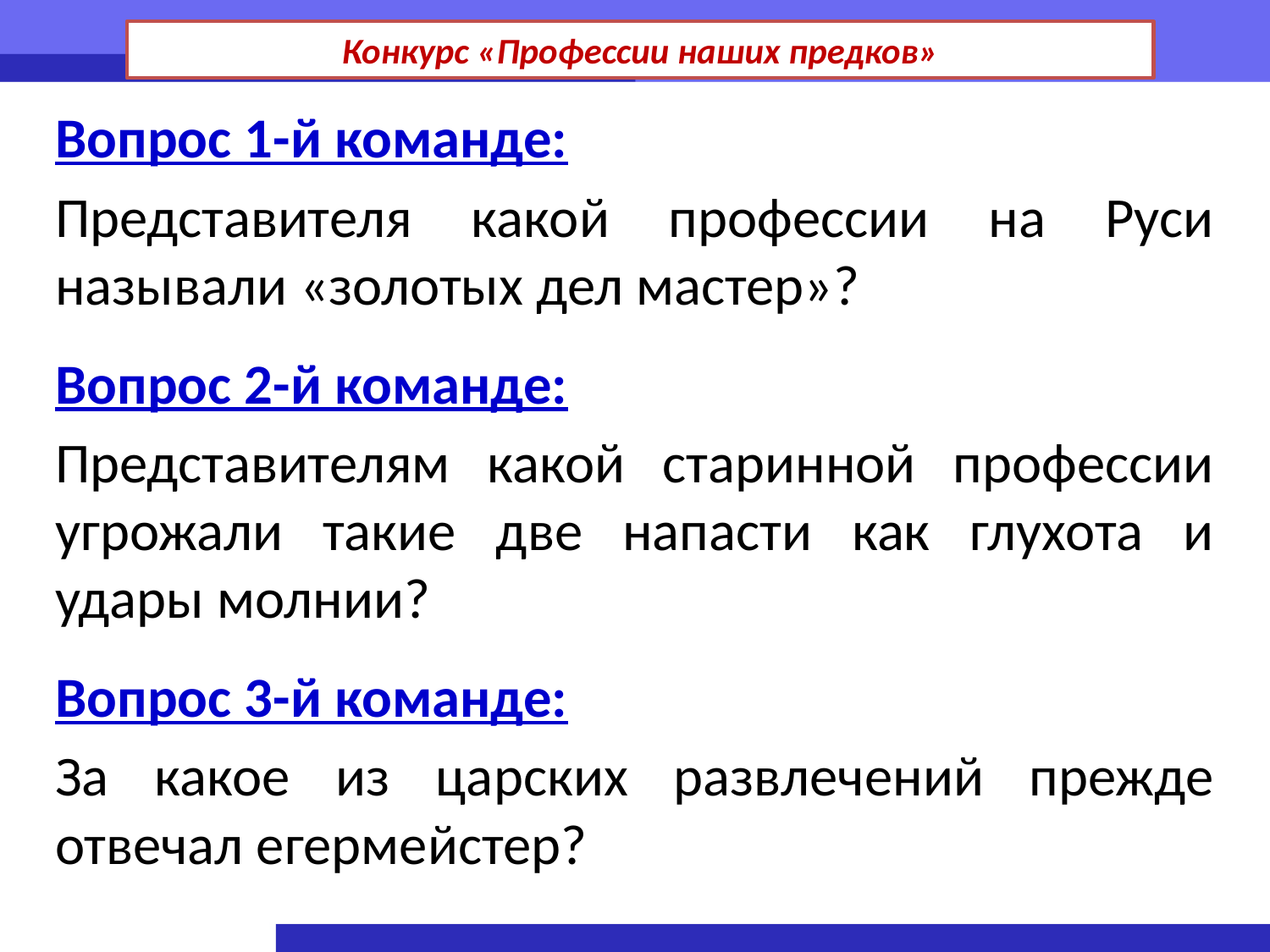

# Конкурс «Профессии наших предков»
Вопрос 1-й команде:
Представителя какой профессии на Руси называли «золотых дел мастер»?

Вопрос 2-й команде:
Представителям какой старинной профессии угрожали такие две напасти как глухота и удары молнии?

Вопрос 3-й команде:
За какое из царских развлечений прежде отвечал егермейстер?